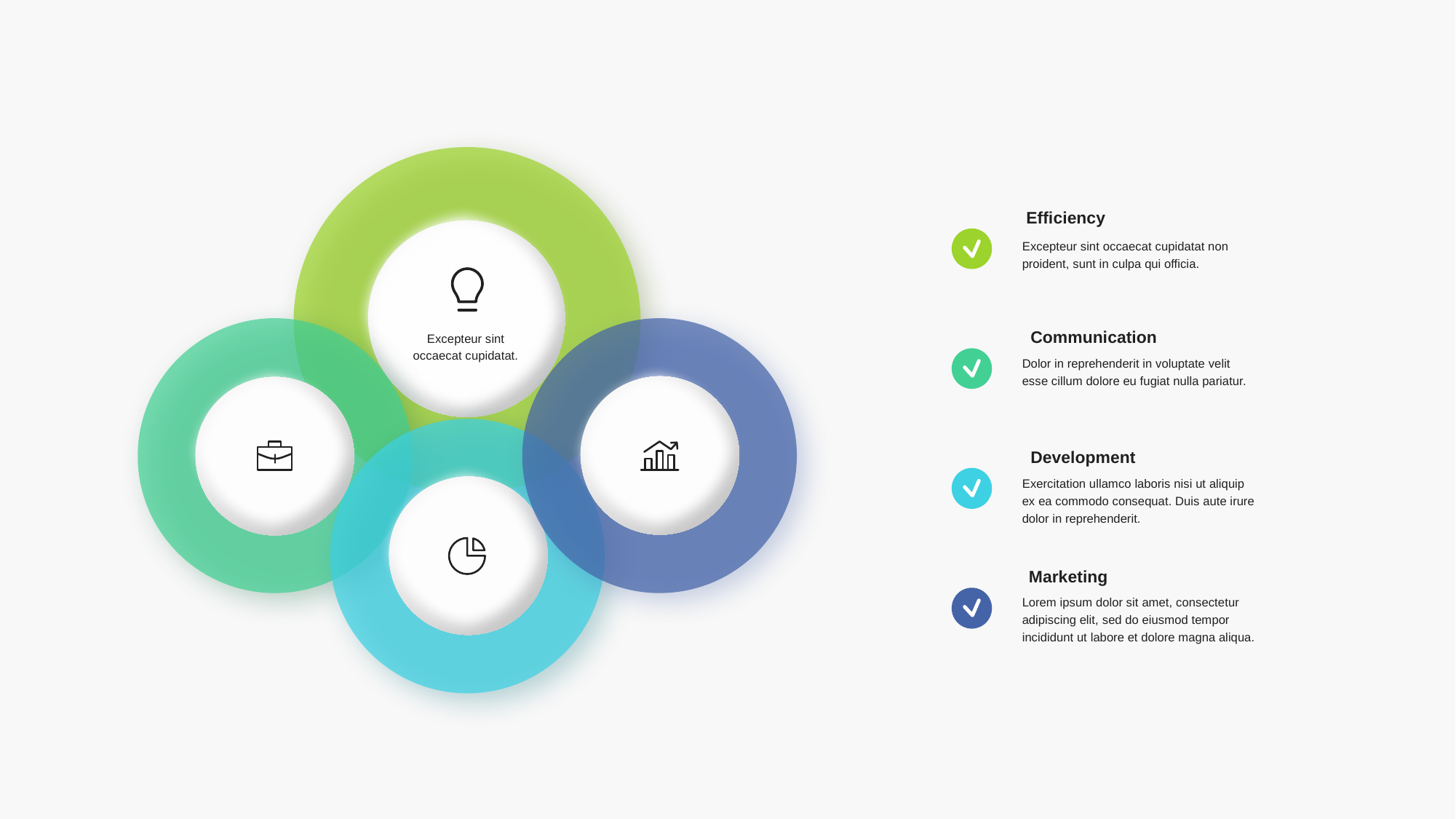

Efficiency
Excepteur sint occaecat cupidatat non proident, sunt in culpa qui officia.

Excepteur sint occaecat cupidatat.

Communication
Dolor in reprehenderit in voluptate velit esse cillum dolore eu fugiat nulla pariatur.

Development
Exercitation ullamco laboris nisi ut aliquip ex ea commodo consequat. Duis aute irure dolor in reprehenderit.

Marketing
Lorem ipsum dolor sit amet, consectetur adipiscing elit, sed do eiusmod tempor incididunt ut labore et dolore magna aliqua.